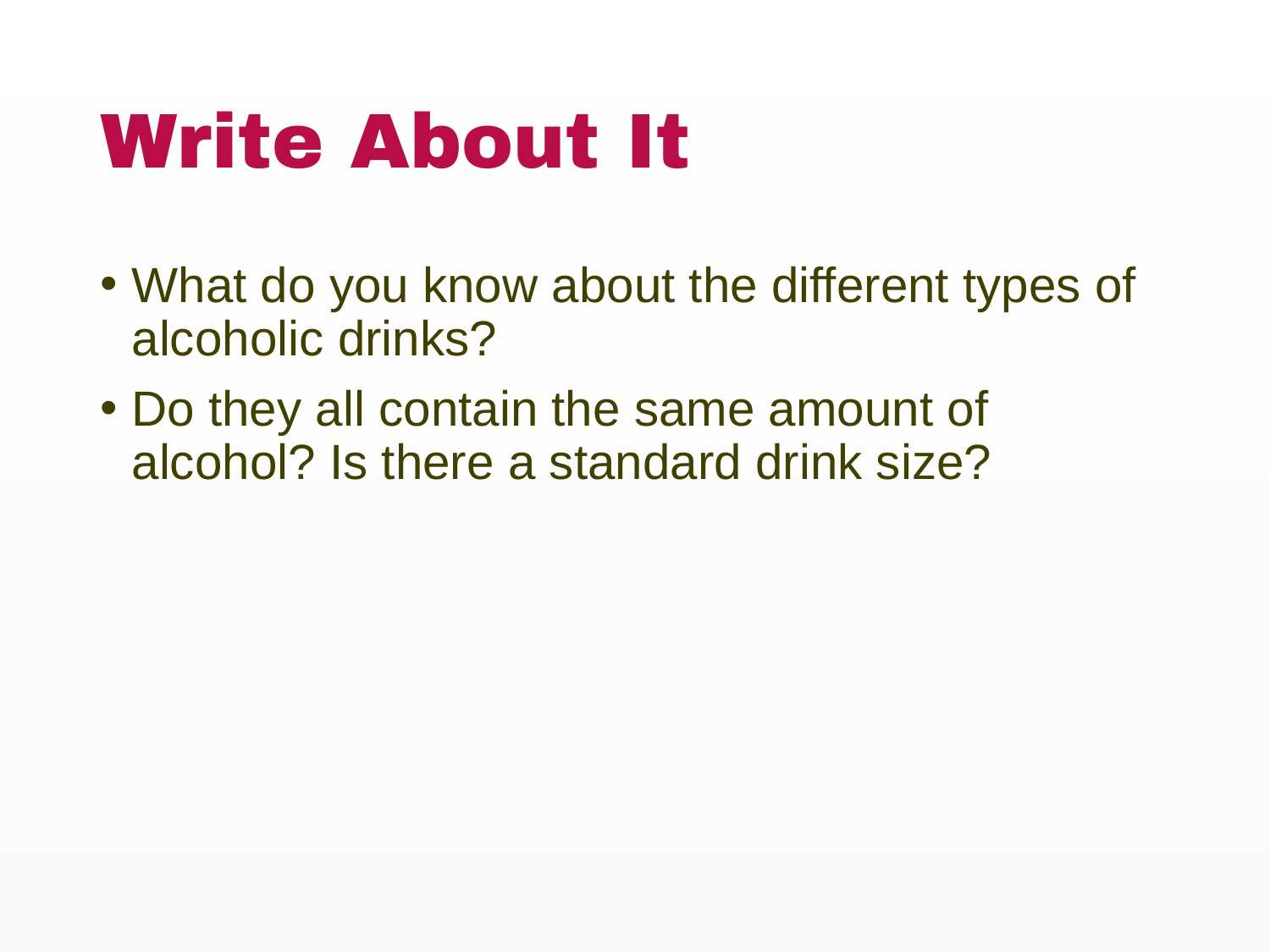

# Write About It
What do you know about the different types of alcoholic drinks?
Do they all contain the same amount of alcohol? Is there a standard drink size?